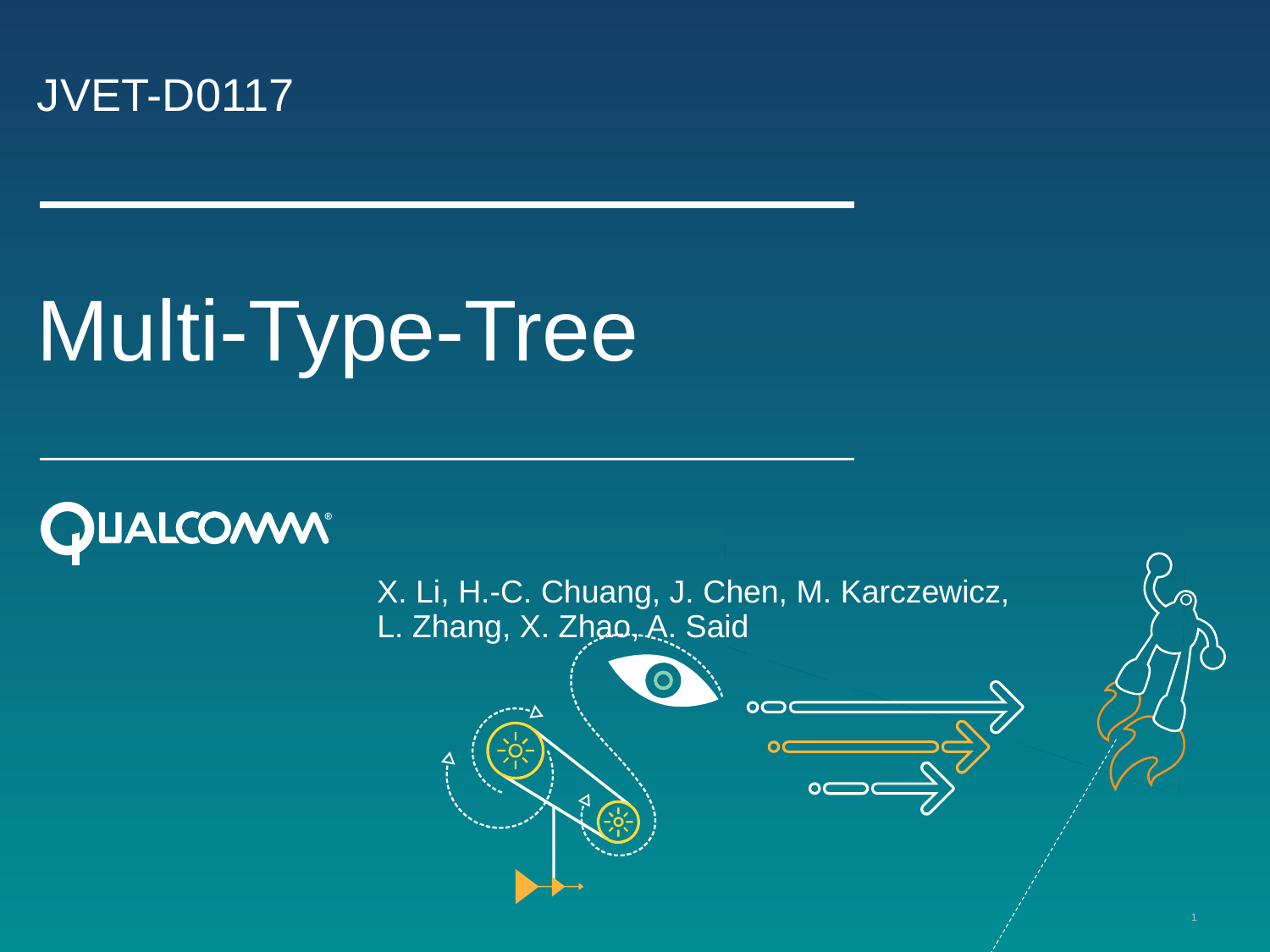

JVET-D0117
# Multi-Type-Tree
X. Li, H.-C. Chuang, J. Chen, M. Karczewicz, L. Zhang, X. Zhao, A. Said